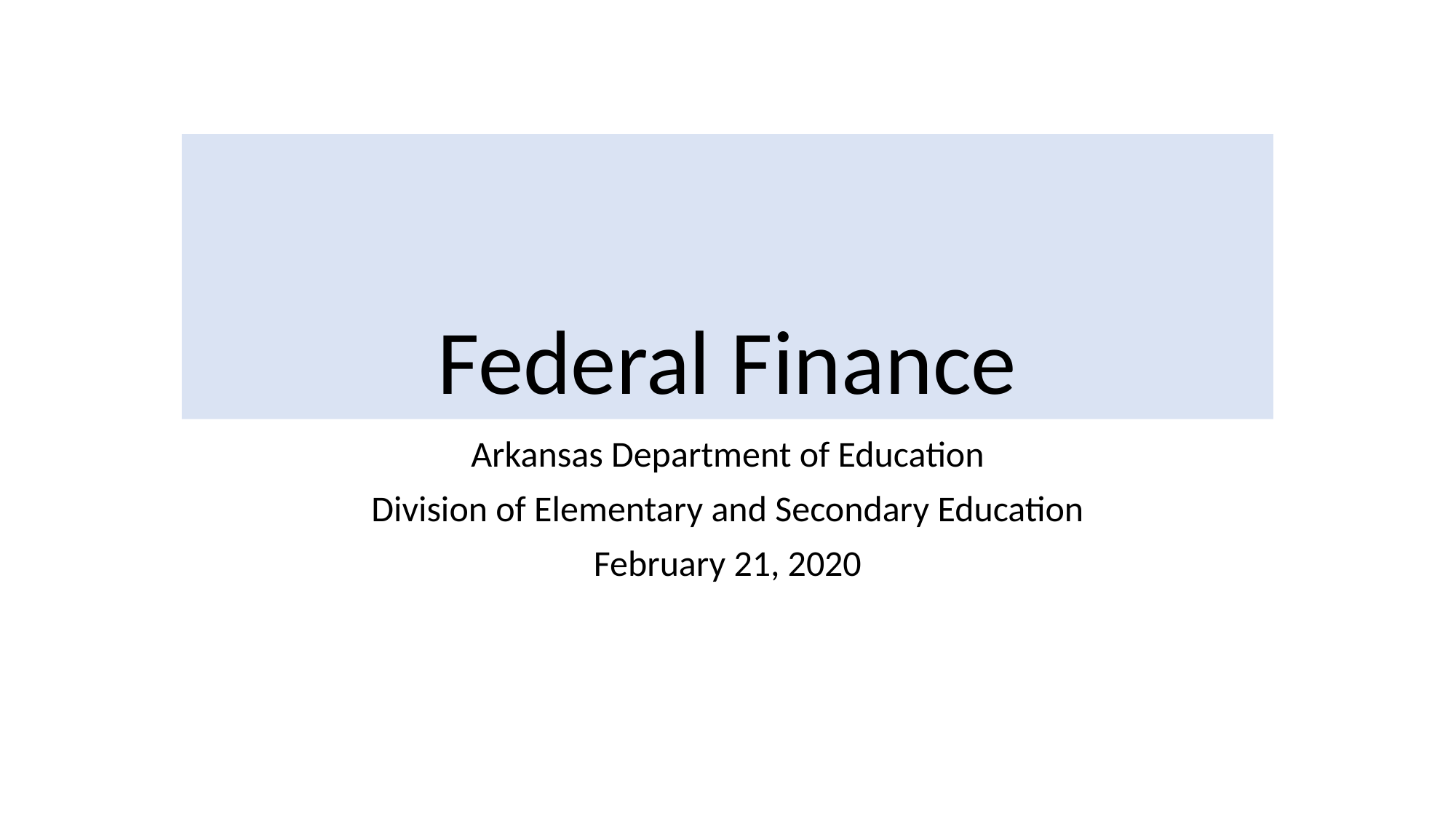

# Federal Finance
Arkansas Department of Education
Division of Elementary and Secondary Education
February 21, 2020